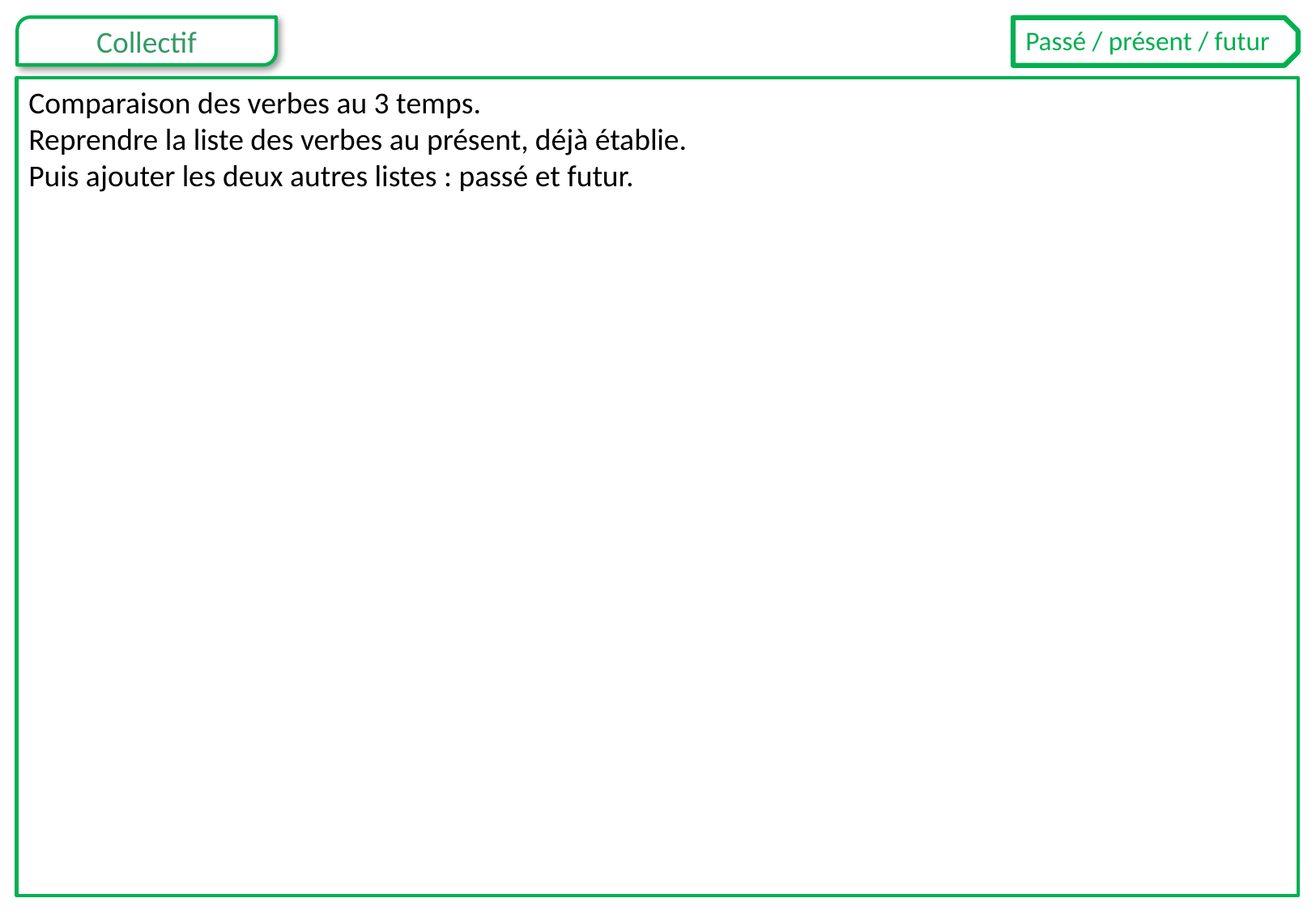

Passé / présent / futur
Comparaison des verbes au 3 temps.
Reprendre la liste des verbes au présent, déjà établie.
Puis ajouter les deux autres listes : passé et futur.